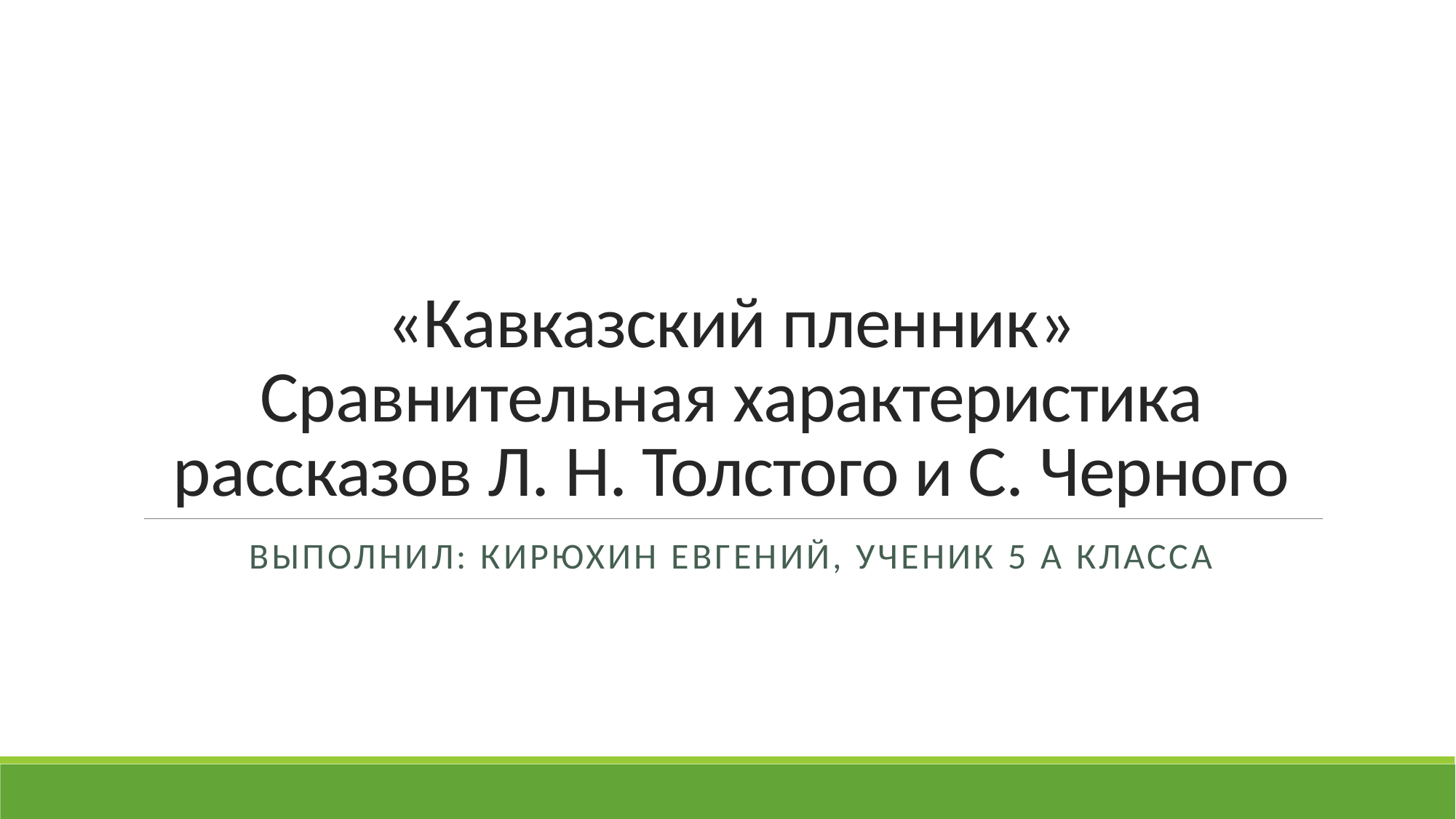

# «Кавказский пленник» Сравнительная характеристика рассказов Л. Н. Толстого и С. Черного
Выполнил: Кирюхин Евгений, ученик 5 а класса